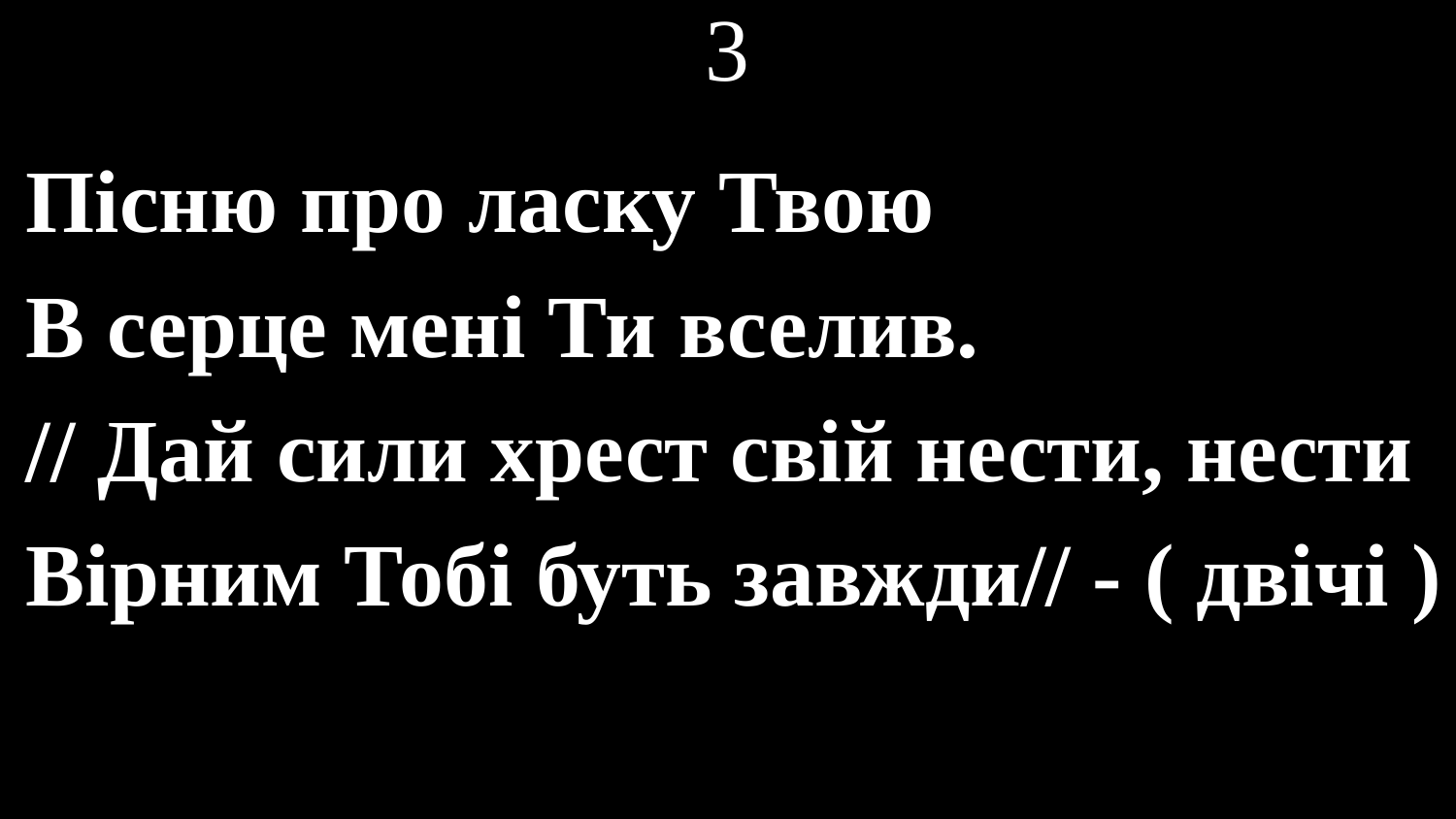

# 3
Пісню про ласку Твою
В серце мені Ти вселив.
// Дай сили хрест свій нести, нести
Вірним Тобі буть завжди// - ( двічі )